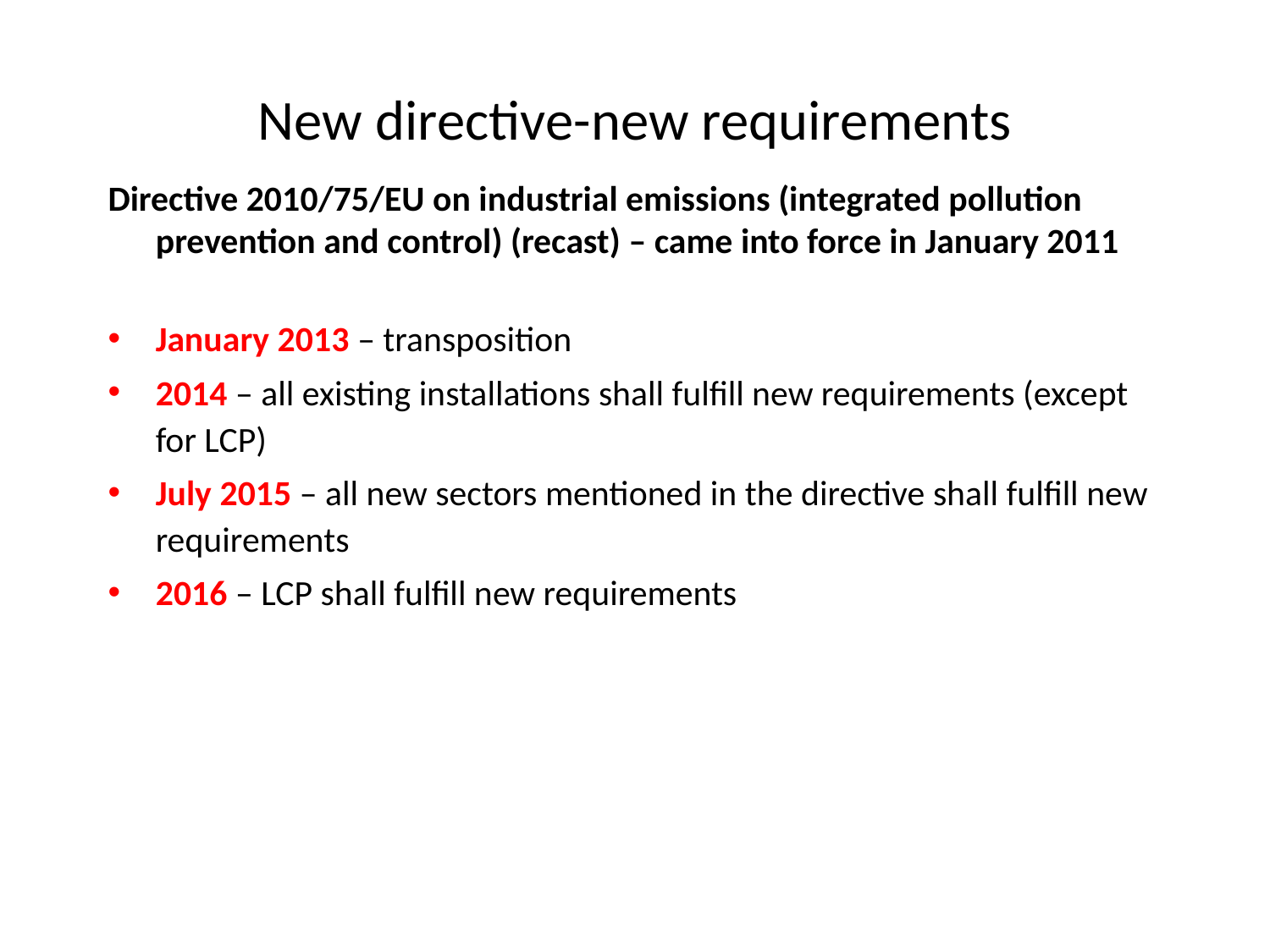

# New directive-new requirements
Directive 2010/75/EU on industrial emissions (integrated pollution prevention and control) (recast) – came into force in January 2011

January 2013 – transposition
2014 – all existing installations shall fulfill new requirements (except for LCP)
July 2015 – all new sectors mentioned in the directive shall fulfill new requirements
2016 – LCP shall fulfill new requirements